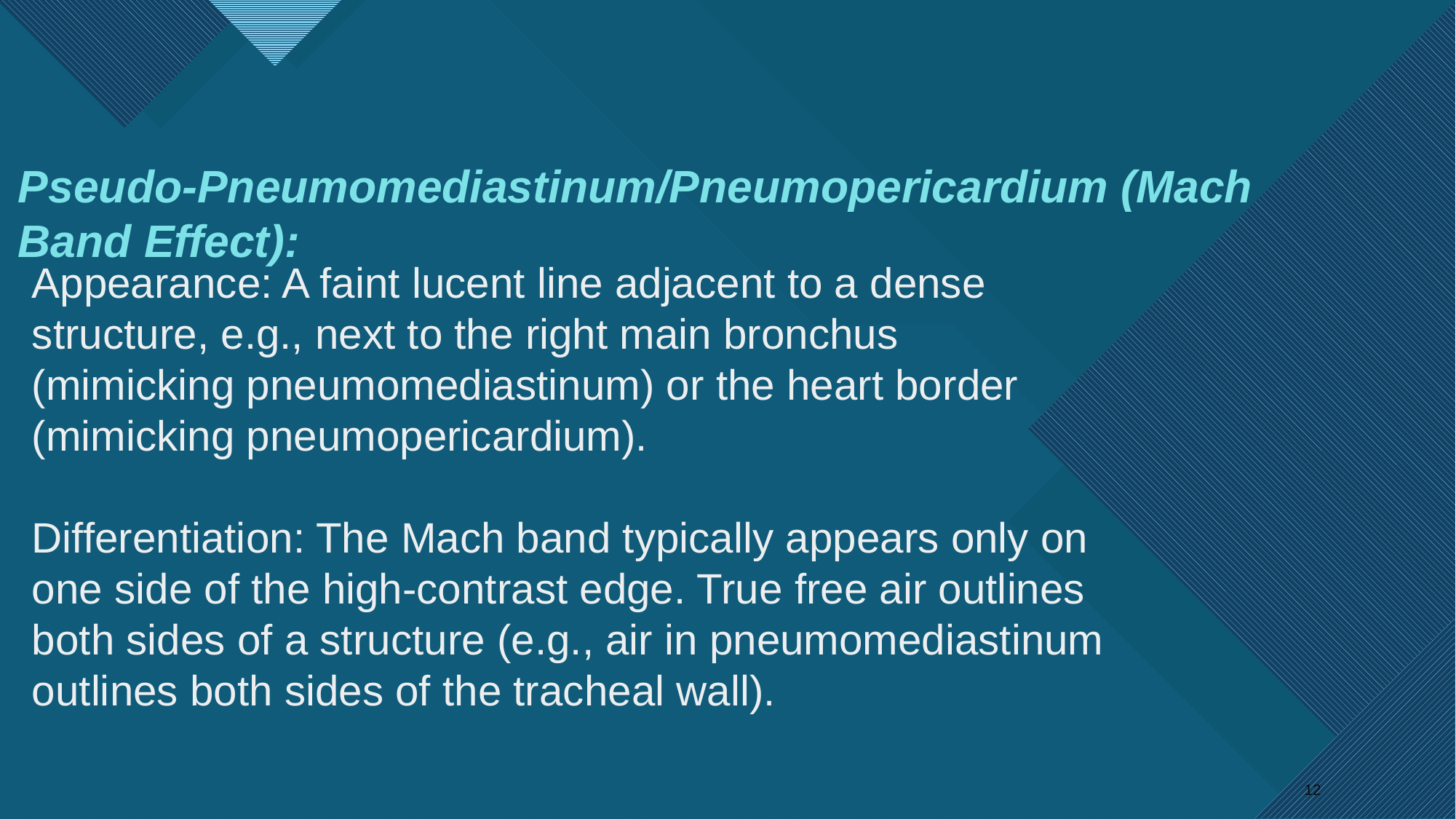

Pseudo-Pneumomediastinum/Pneumopericardium (Mach Band Effect):
Appearance: A faint lucent line adjacent to a dense structure, e.g., next to the right main bronchus (mimicking pneumomediastinum) or the heart border (mimicking pneumopericardium).

Differentiation: The Mach band typically appears only on one side of the high-contrast edge. True free air outlines both sides of a structure (e.g., air in pneumomediastinum outlines both sides of the tracheal wall).
12